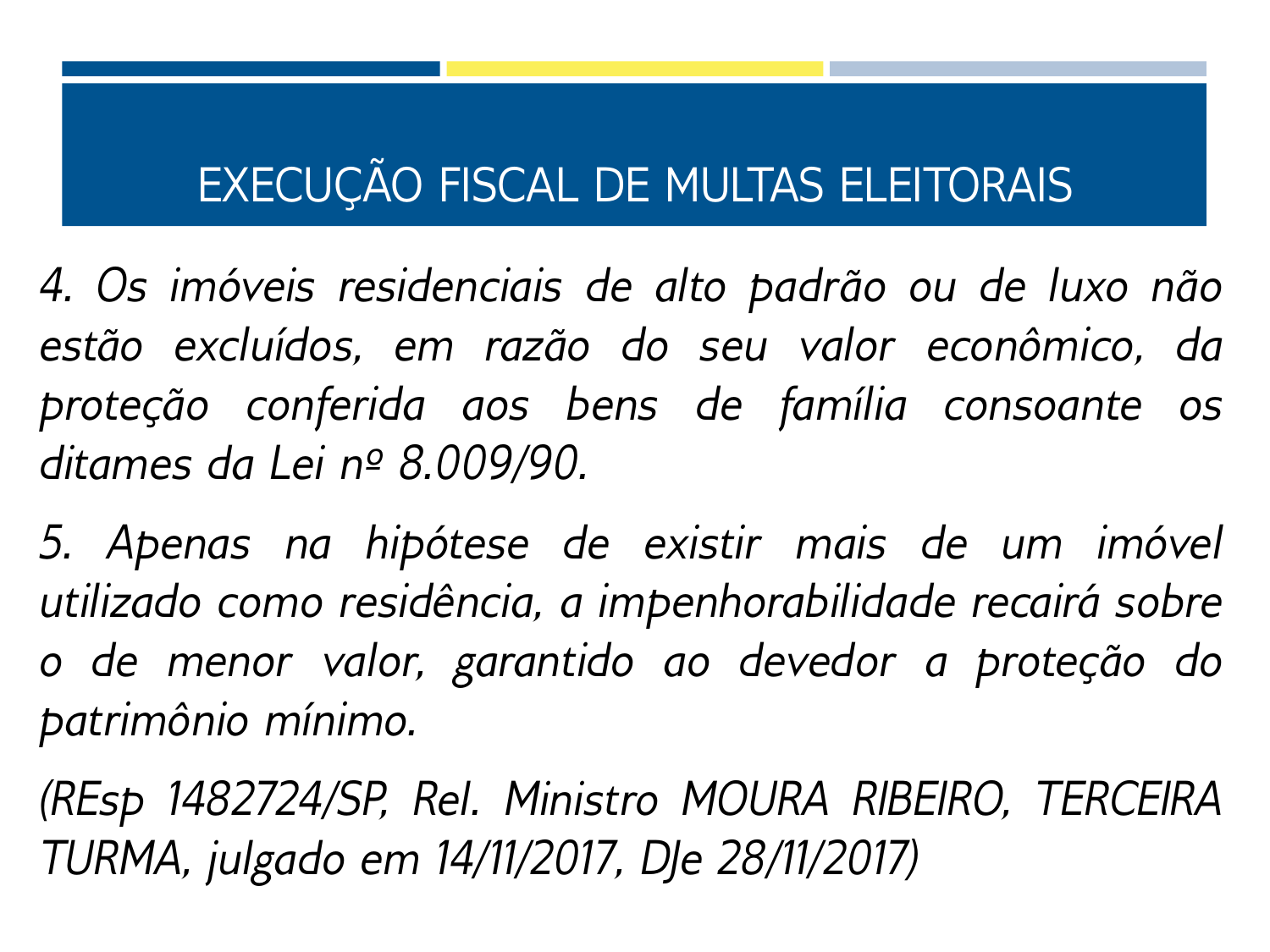

# EXECUÇÃO FISCAL DE MULTAS ELEITORAIS
4. Os imóveis residenciais de alto padrão ou de luxo não estão excluídos, em razão do seu valor econômico, da proteção conferida aos bens de família consoante os ditames da Lei nº 8.009/90.
5. Apenas na hipótese de existir mais de um imóvel utilizado como residência, a impenhorabilidade recairá sobre o de menor valor, garantido ao devedor a proteção do patrimônio mínimo.
(REsp 1482724/SP, Rel. Ministro MOURA RIBEIRO, TERCEIRA TURMA, julgado em 14/11/2017, DJe 28/11/2017)